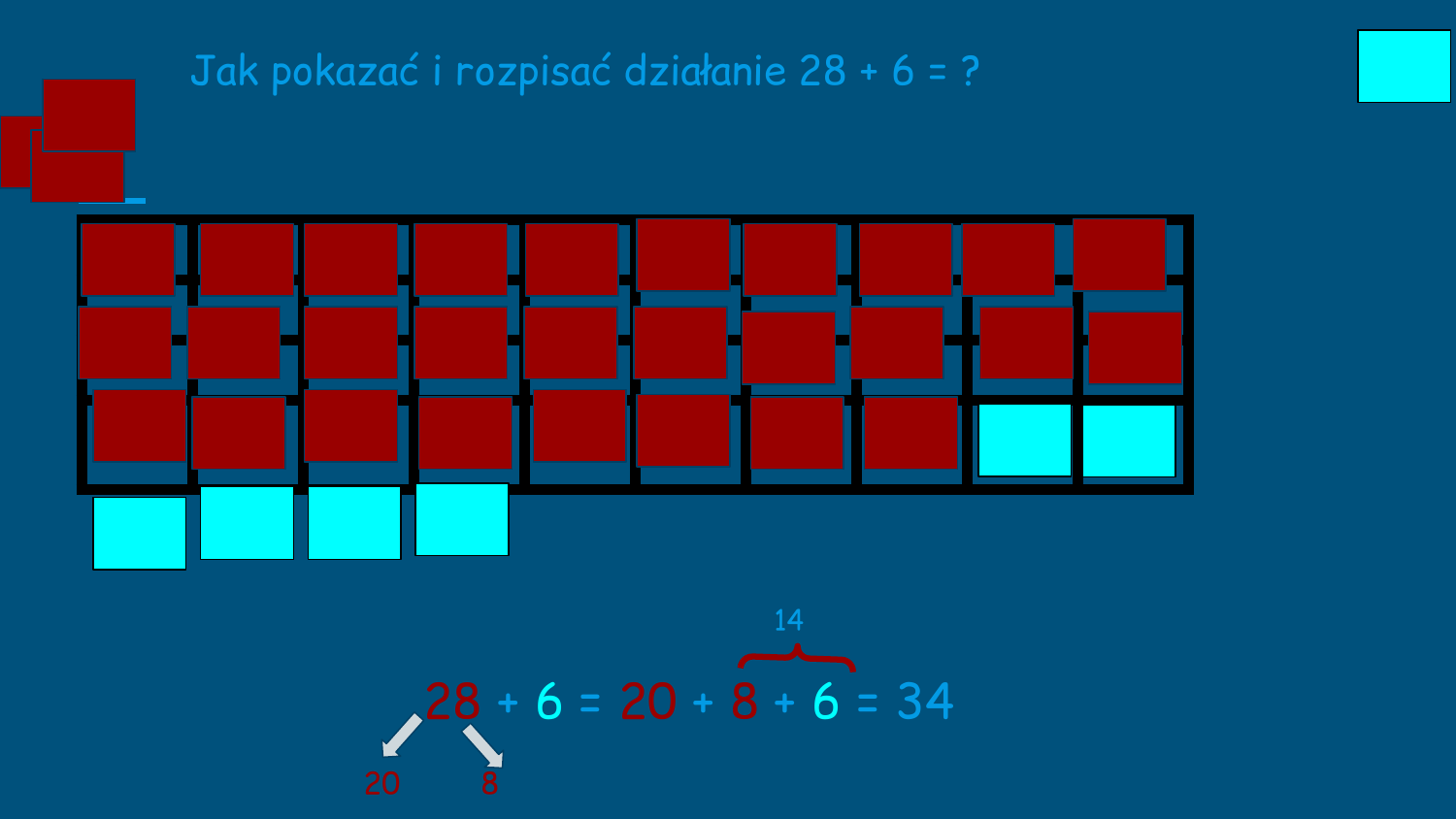

Jak pokazać i rozpisać działanie 28 + 6 = ?

|  |  |  |  |  |  |  |  |  |  |
| --- | --- | --- | --- | --- | --- | --- | --- | --- | --- |
|  |  |  |  |  |  |  |  |  |  |
|  |  |  |  |  |  |  |  |  |  |
|  |  |  |  |  |  |  |  |  |  |

                                                                               14

                 28 + 6 = 20 + 8 + 6 = 34

                             20         8